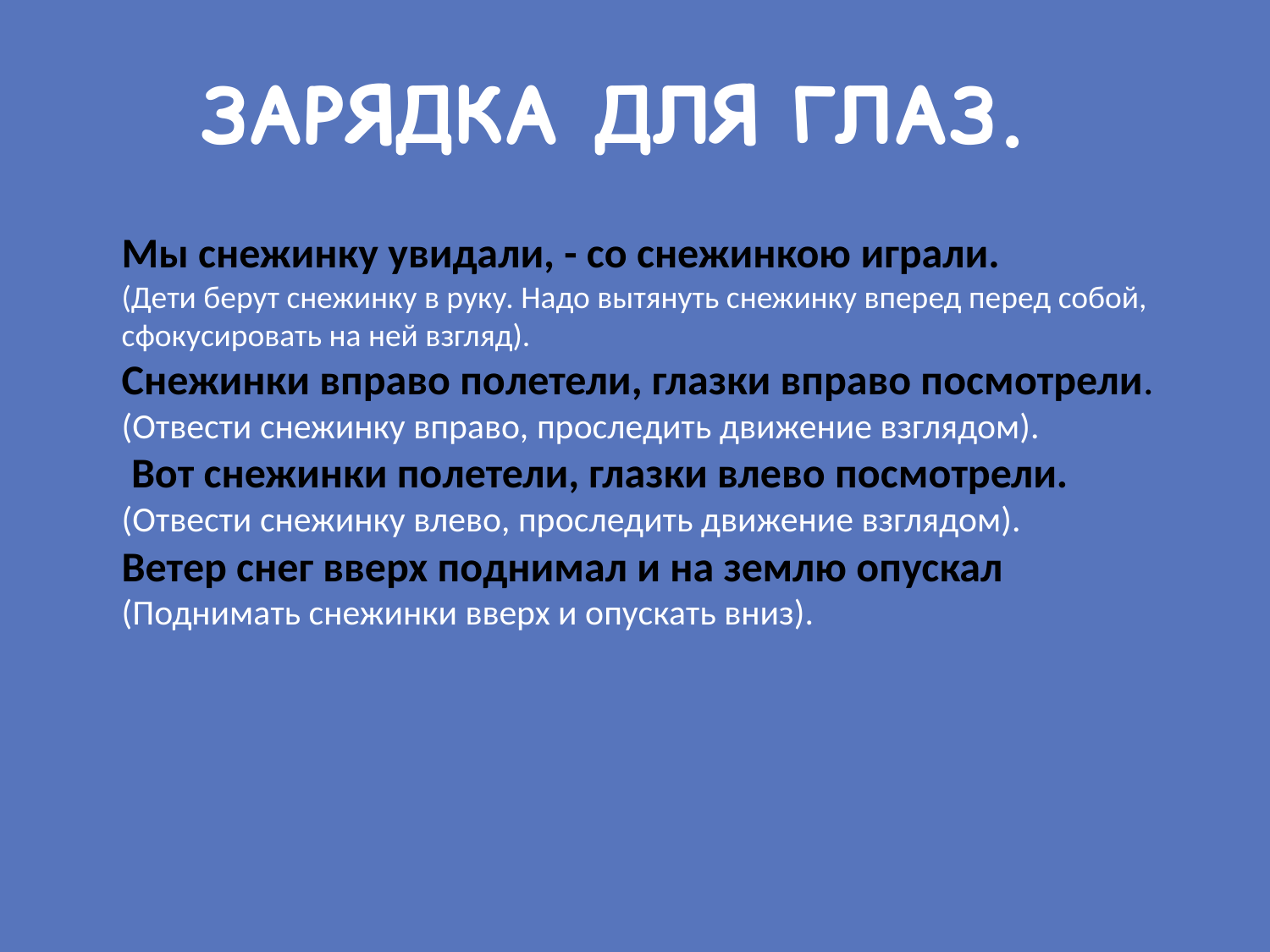

Зарядка для глаз.

Мы снежинку увидали, - со снежинкою играли.
(Дети берут снежинку в руку. Надо вытянуть снежинку вперед перед собой, сфокусировать на ней взгляд).
Снежинки вправо полетели, глазки вправо посмотрели. (Отвести снежинку вправо, проследить движение взглядом).
 Вот снежинки полетели, глазки влево посмотрели. (Отвести снежинку влево, проследить движение взглядом).
Ветер снег вверх поднимал и на землю опускал (Поднимать снежинки вверх и опускать вниз).